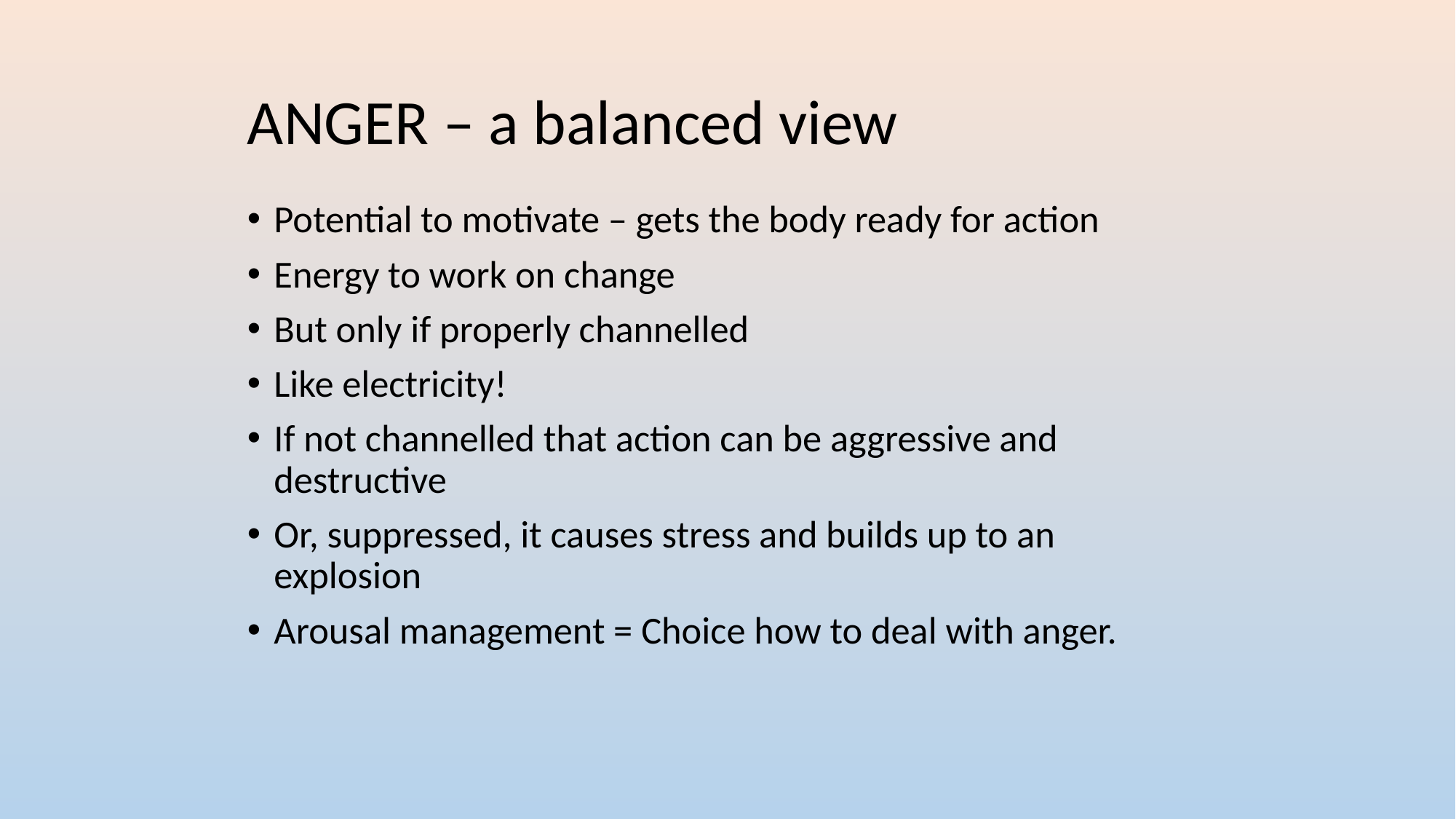

# ANGER – a balanced view
Potential to motivate – gets the body ready for action
Energy to work on change
But only if properly channelled
Like electricity!
If not channelled that action can be aggressive and destructive
Or, suppressed, it causes stress and builds up to an explosion
Arousal management = Choice how to deal with anger.